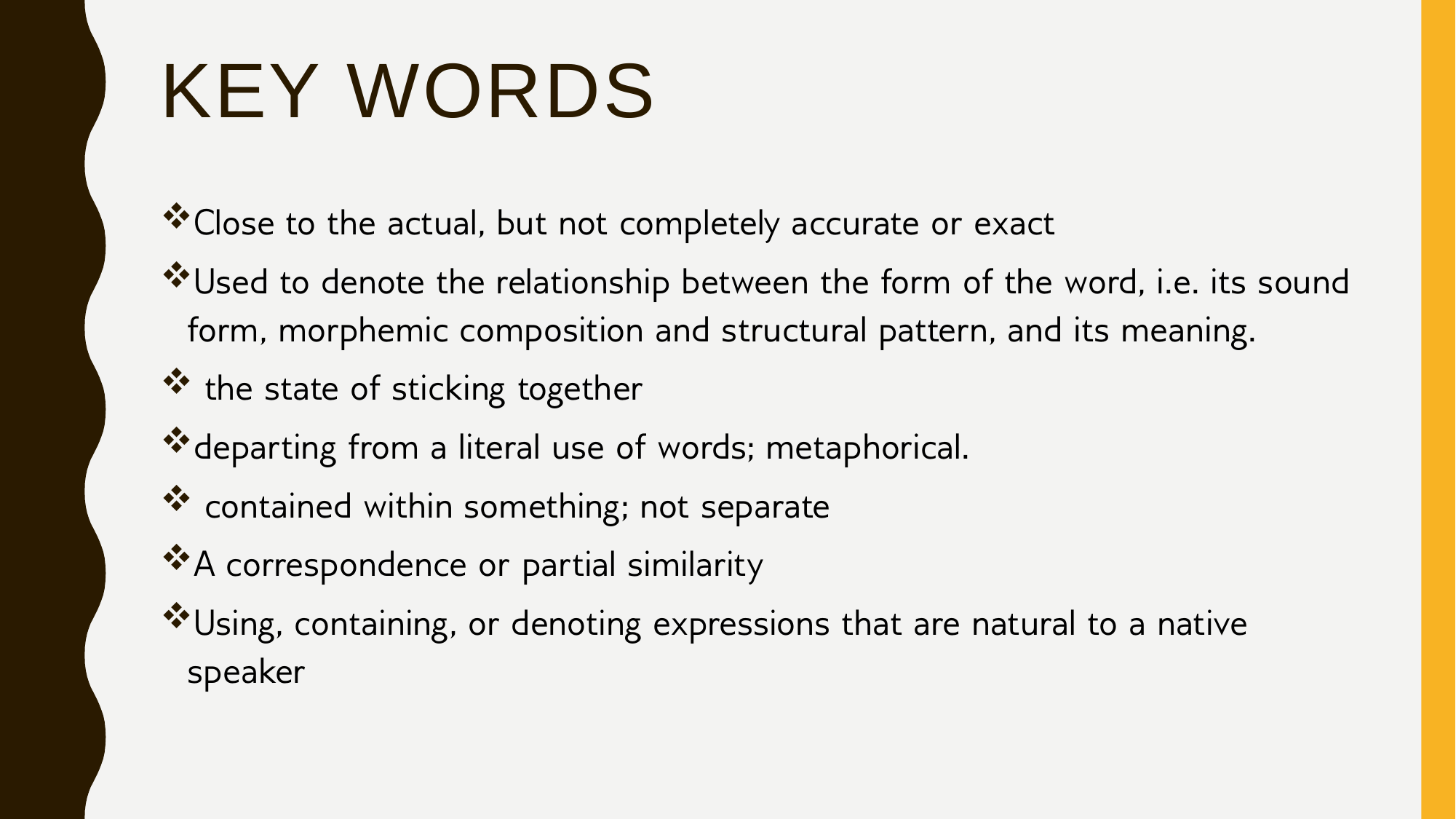

# Key words
Close to the actual, but not completely accurate or exact
Used to denote the relationship between the form of the word, i.e. its sound form, morphemic composition and structural pattern, and its meaning.
 the state of sticking together
departing from a literal use of words; metaphorical.
 contained within something; not separate
A correspondence or partial similarity
Using, containing, or denoting expressions that are natural to a native speaker